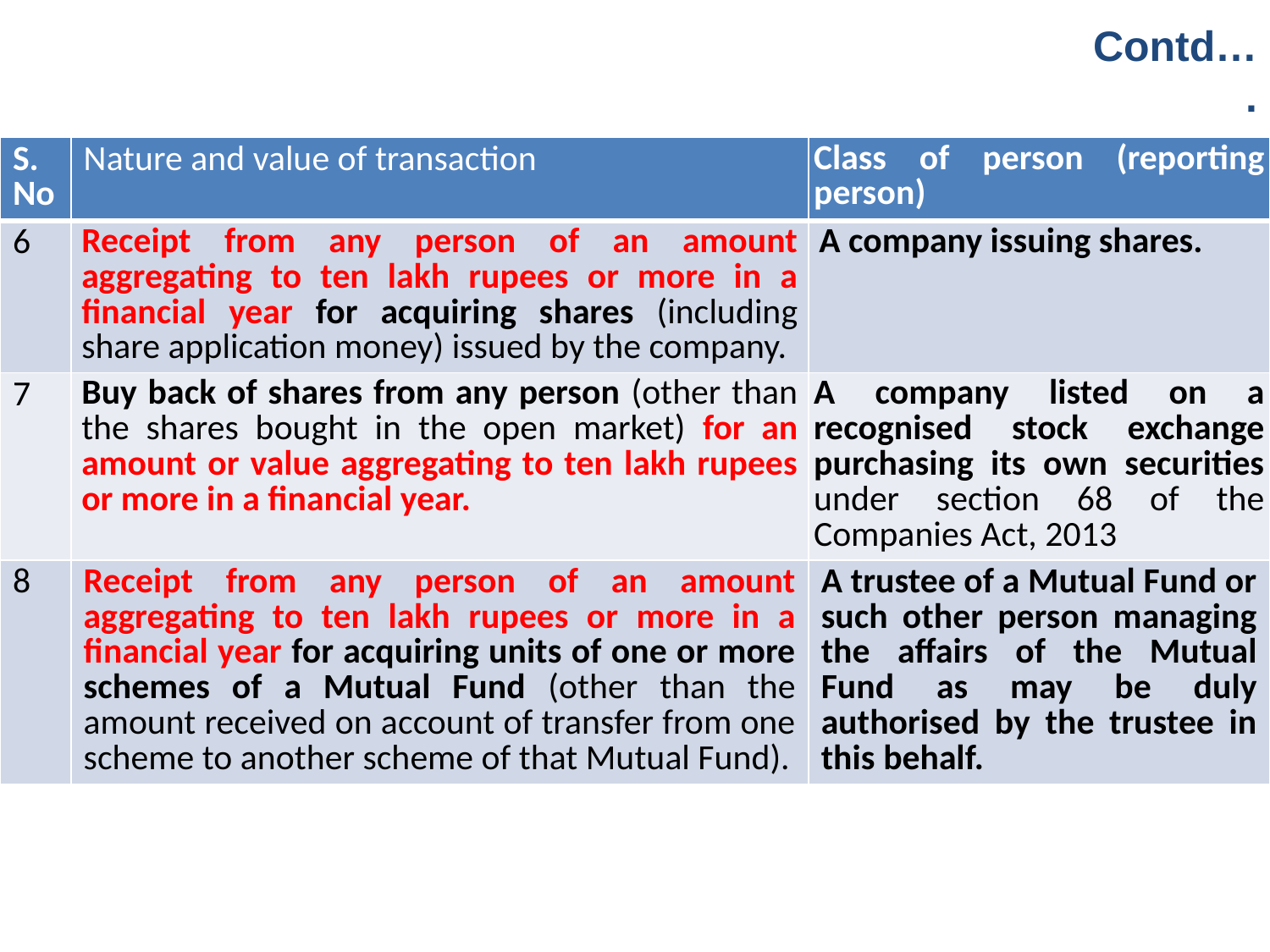

Contd….
| S. No | Nature and value of transaction | Class of person (reporting person) |
| --- | --- | --- |
| 6 | Receipt from any person of an amount aggregating to ten lakh rupees or more in a financial year for acquiring shares (including share application money) issued by the company. | A company issuing shares. |
| 7 | Buy back of shares from any person (other than the shares bought in the open market) for an amount or value aggregating to ten lakh rupees or more in a financial year. | A company listed on a recognised stock exchange purchasing its own securities under section 68 of the Companies Act, 2013 |
| 8 | Receipt from any person of an amount aggregating to ten lakh rupees or more in a financial year for acquiring units of one or more schemes of a Mutual Fund (other than the amount received on account of transfer from one scheme to another scheme of that Mutual Fund). | A trustee of a Mutual Fund or such other person managing the affairs of the Mutual Fund as may be duly authorised by the trustee in this behalf. |
369